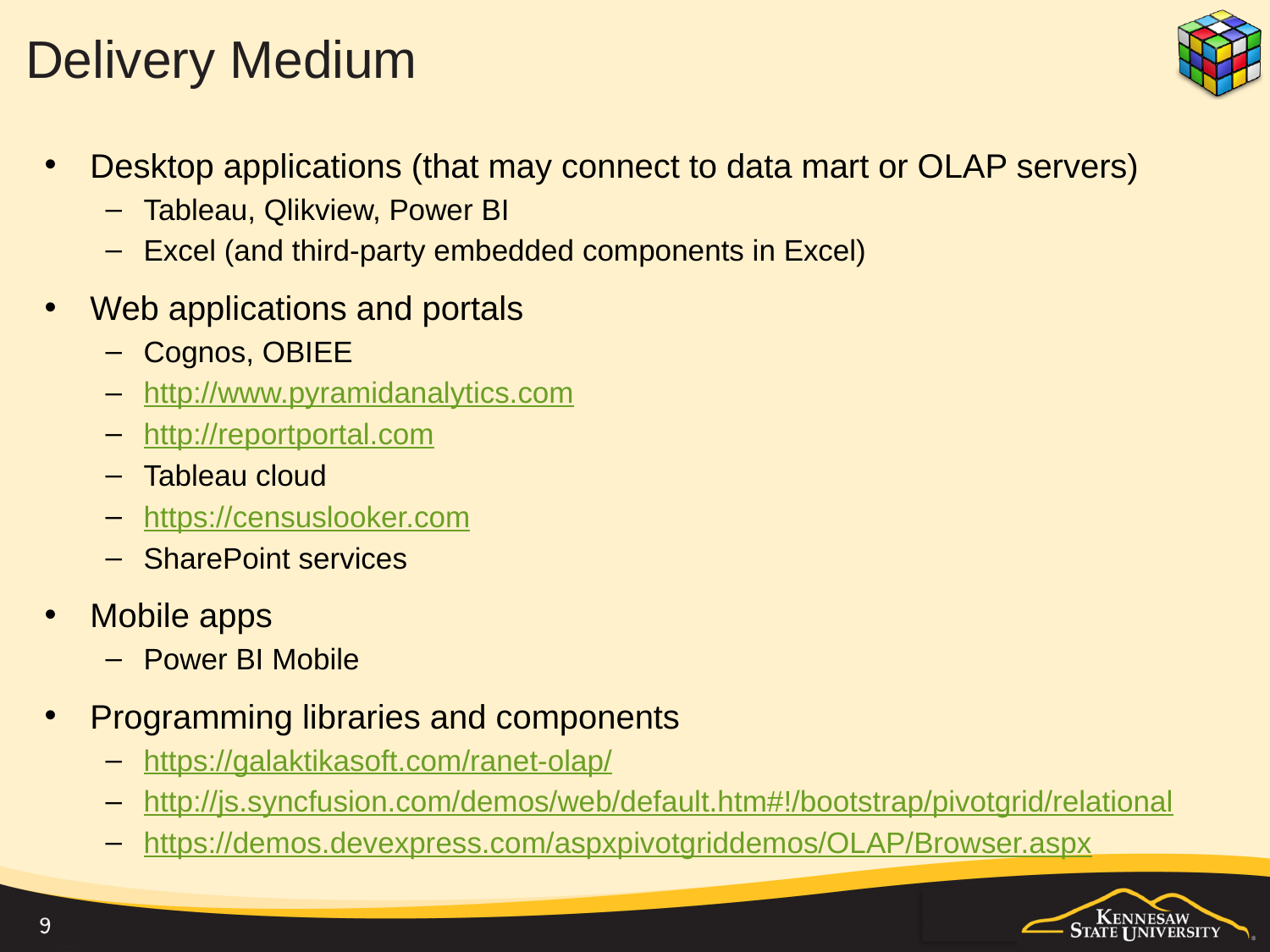

# Delivery Medium
Desktop applications (that may connect to data mart or OLAP servers)
Tableau, Qlikview, Power BI
Excel (and third-party embedded components in Excel)
Web applications and portals
Cognos, OBIEE
http://www.pyramidanalytics.com
http://reportportal.com
Tableau cloud
https://censuslooker.com
SharePoint services
Mobile apps
Power BI Mobile
Programming libraries and components
https://galaktikasoft.com/ranet-olap/
http://js.syncfusion.com/demos/web/default.htm#!/bootstrap/pivotgrid/relational
https://demos.devexpress.com/aspxpivotgriddemos/OLAP/Browser.aspx
9